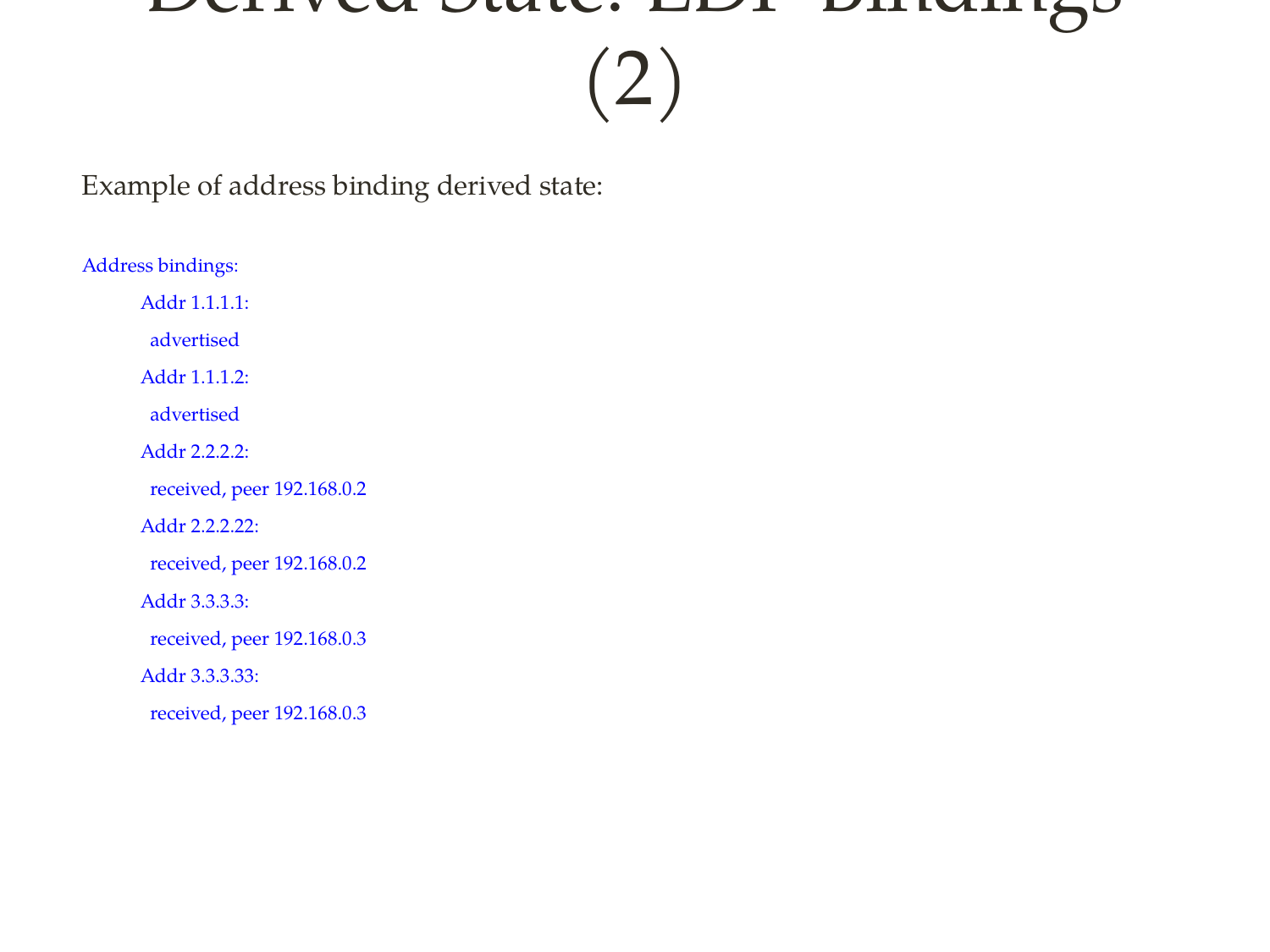

# Derived State: LDP Bindings (2)
Example of address binding derived state:

Address bindings:
            Addr 1.1.1.1:
              advertised
            Addr 1.1.1.2:
              advertised
            Addr 2.2.2.2:
              received, peer 192.168.0.2
            Addr 2.2.2.22:
              received, peer 192.168.0.2
            Addr 3.3.3.3:
              received, peer 192.168.0.3
            Addr 3.3.3.33:
              received, peer 192.168.0.3